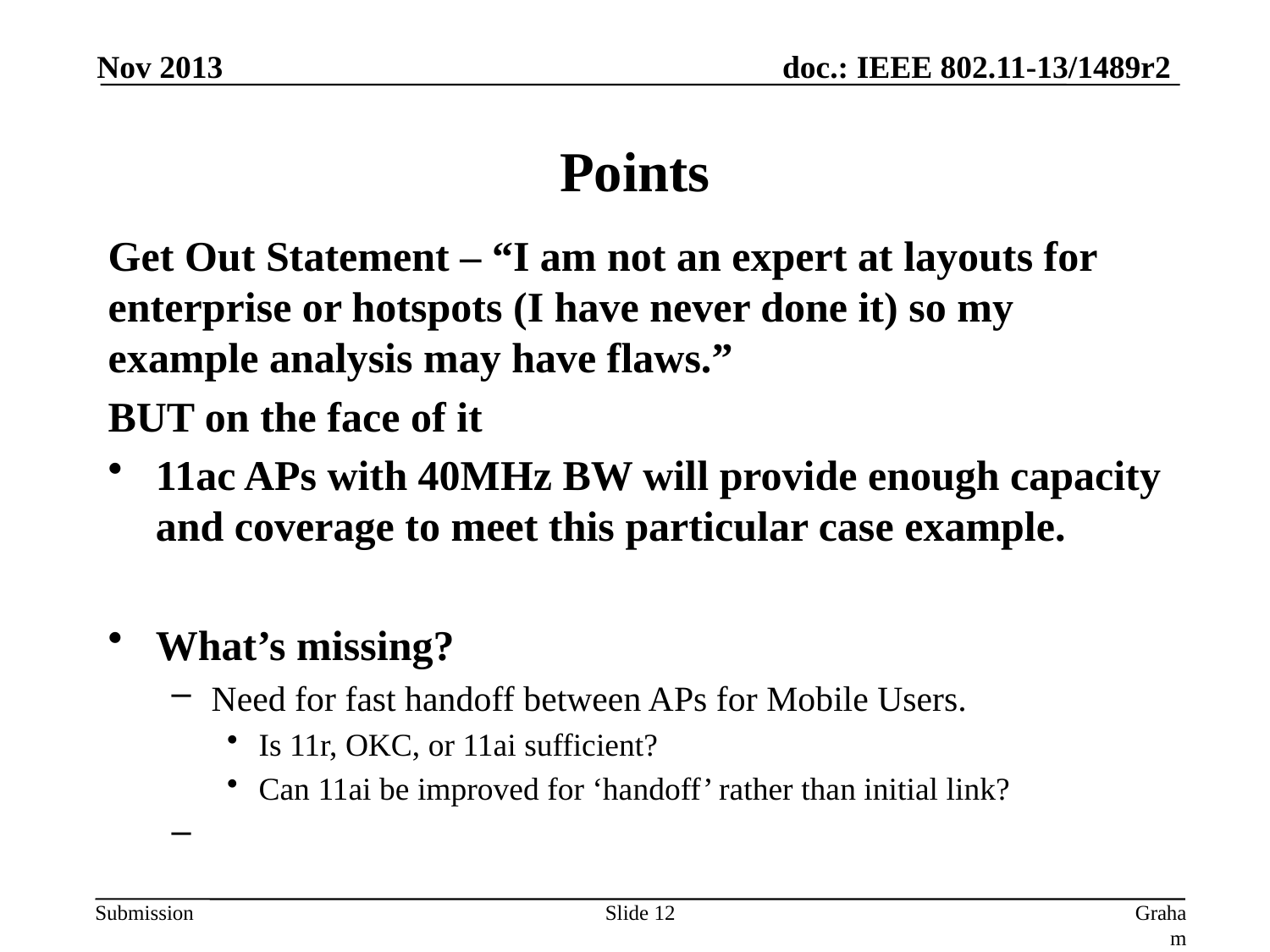

Nov 2013
# Points
Get Out Statement – “I am not an expert at layouts for enterprise or hotspots (I have never done it) so my example analysis may have flaws.”
BUT on the face of it
11ac APs with 40MHz BW will provide enough capacity and coverage to meet this particular case example.

What’s missing?
Need for fast handoff between APs for Mobile Users.
Is 11r, OKC, or 11ai sufficient?
Can 11ai be improved for ‘handoff’ rather than initial link?

Slide 12
Graham Smith, DSP Group